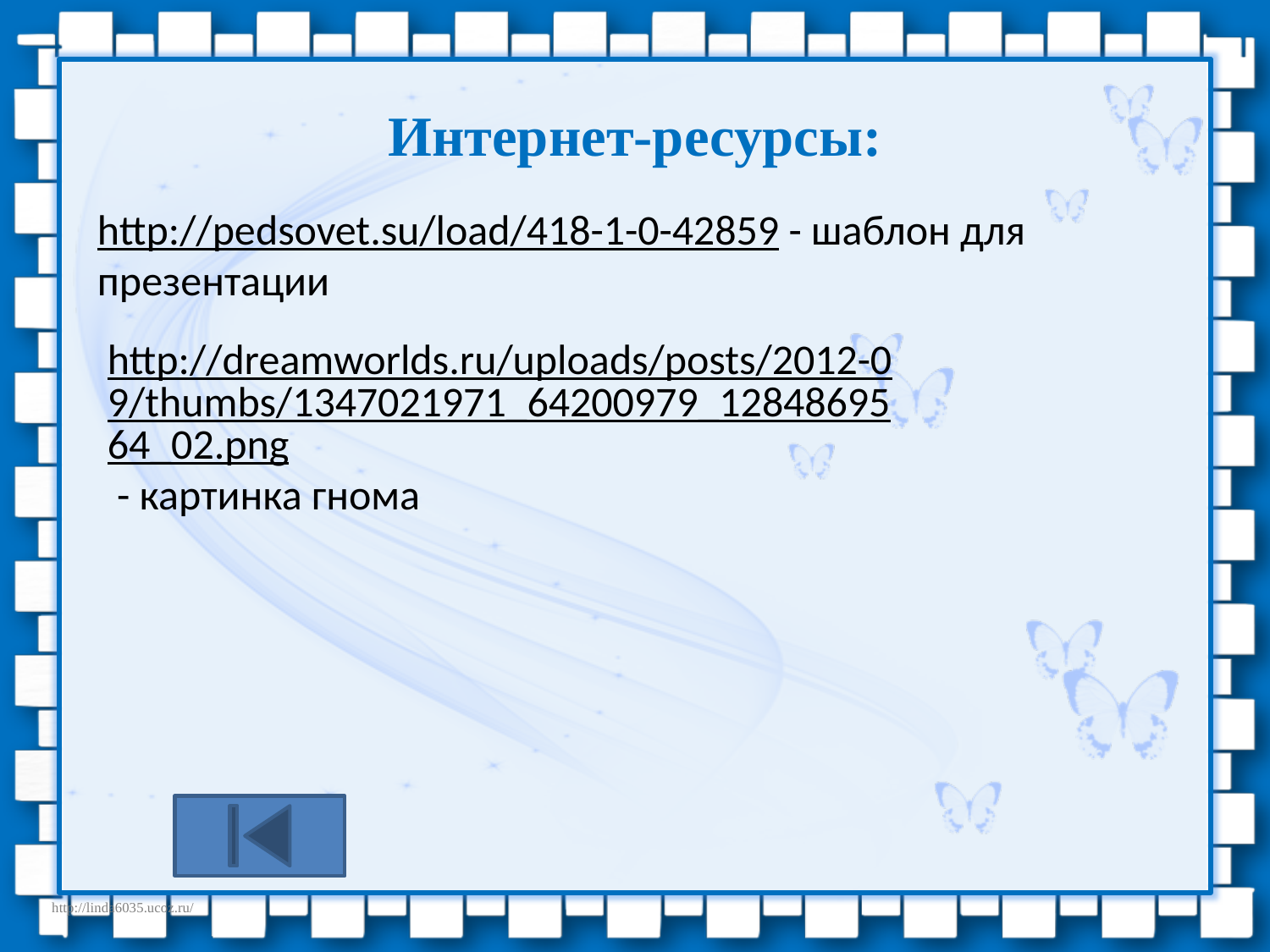

Интернет-ресурсы:

http://pedsovet.su/load/418-1-0-42859 - шаблон для презентации

http://dreamworlds.ru/uploads/posts/2012-09/thumbs/1347021971_64200979_1284869564_02.png - картинка гнома